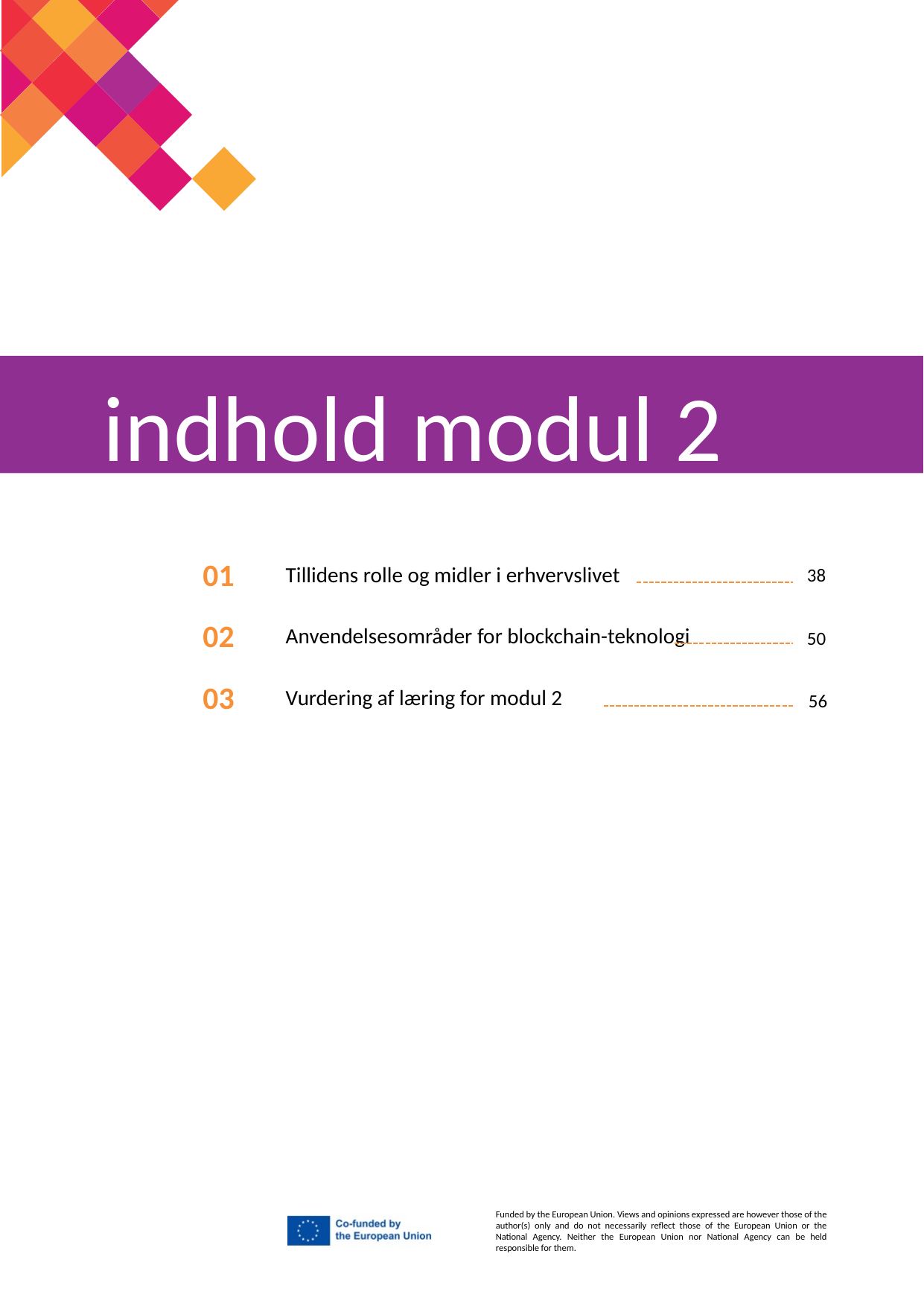

indhold modul 2
01
Tillidens rolle og midler i erhvervslivet
38
Anvendelsesområder for blockchain-teknologi
02
50
03
Vurdering af læring for modul 2
56